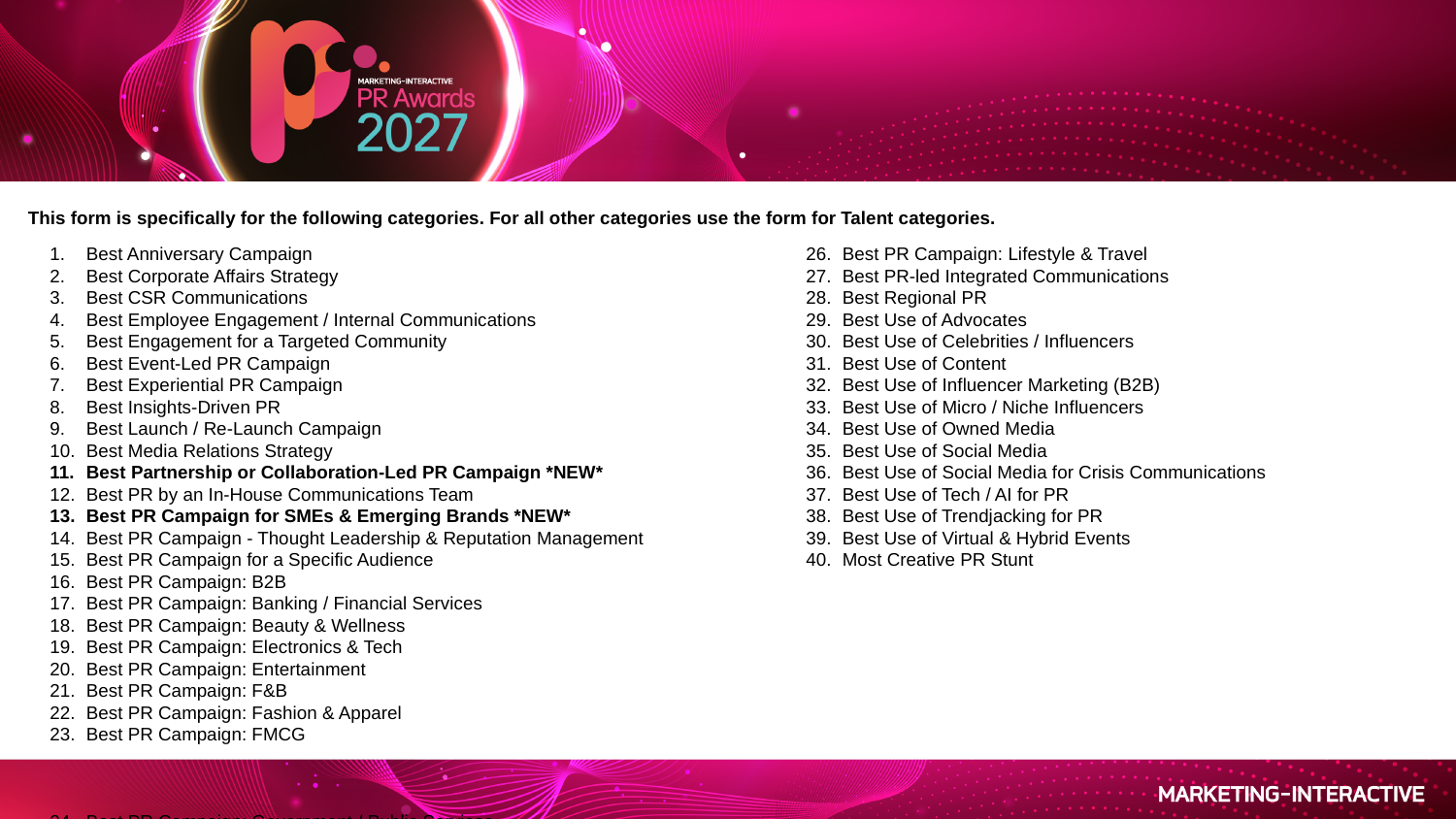

This form is specifically for the following categories. For all other categories use the form for Talent categories.
Best Anniversary Campaign
Best Corporate Affairs Strategy
Best CSR Communications
Best Employee Engagement / Internal Communications
Best Engagement for a Targeted Community
Best Event-Led PR Campaign
Best Experiential PR Campaign
Best Insights-Driven PR
Best Launch / Re-Launch Campaign
Best Media Relations Strategy
Best Partnership or Collaboration-Led PR Campaign *NEW*
Best PR by an In-House Communications Team
Best PR Campaign for SMEs & Emerging Brands *NEW*
Best PR Campaign - Thought Leadership & Reputation Management
Best PR Campaign for a Specific Audience
Best PR Campaign: B2B
Best PR Campaign: Banking / Financial Services
Best PR Campaign: Beauty & Wellness
Best PR Campaign: Electronics & Tech
Best PR Campaign: Entertainment
Best PR Campaign: F&B
Best PR Campaign: Fashion & Apparel
Best PR Campaign: FMCG

Best PR Campaign: Government / Public Services
Best PR Campaign: Healthcare & Pharmaceuticals
Best PR Campaign: Lifestyle & Travel
Best PR-led Integrated Communications
Best Regional PR
Best Use of Advocates
Best Use of Celebrities / Influencers
Best Use of Content
Best Use of Influencer Marketing (B2B)
Best Use of Micro / Niche Influencers
Best Use of Owned Media
Best Use of Social Media
Best Use of Social Media for Crisis Communications
Best Use of Tech / AI for PR
Best Use of Trendjacking for PR
Best Use of Virtual & Hybrid Events
Most Creative PR Stunt